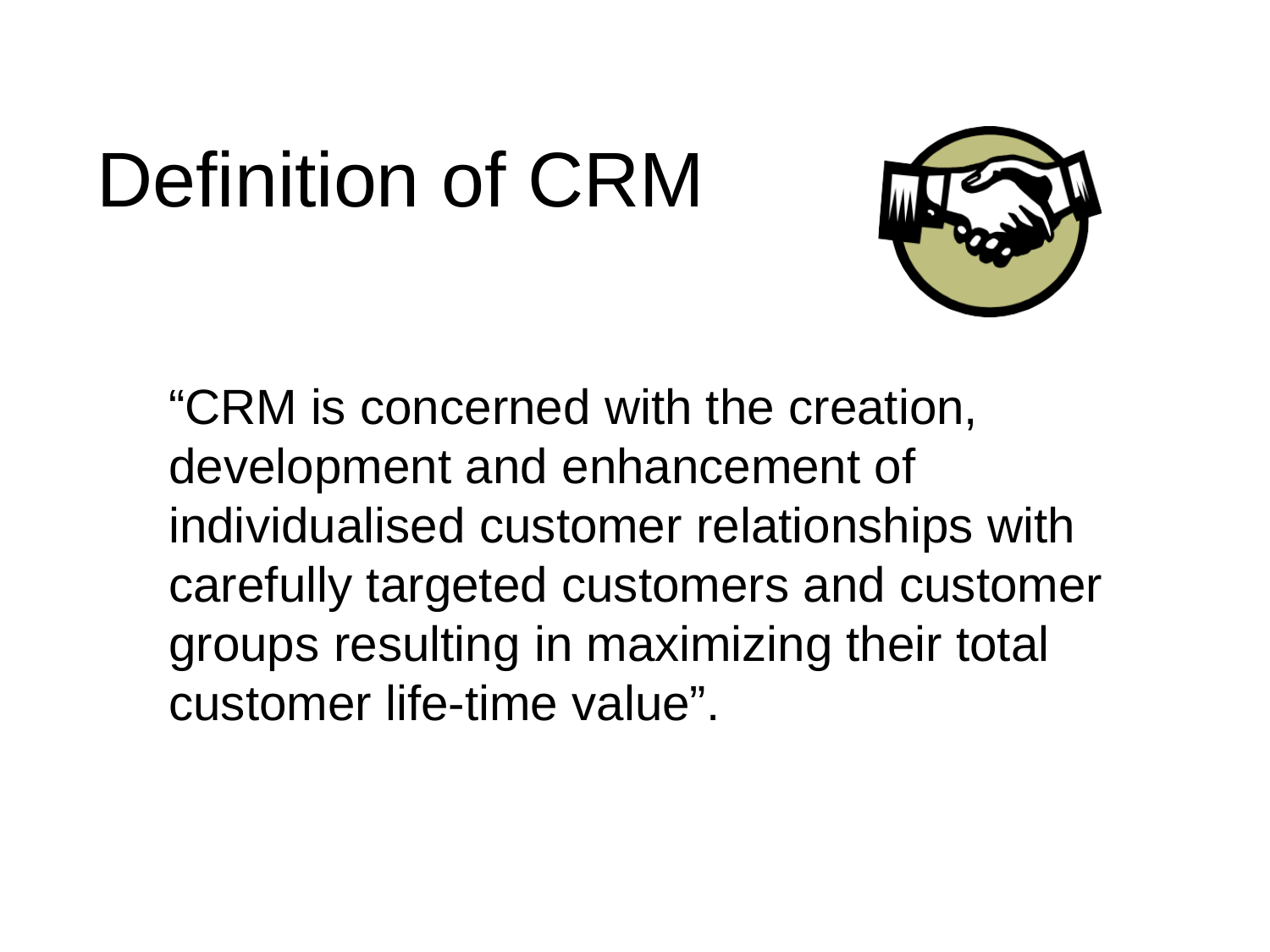

# Definition of CRM
“CRM is concerned with the creation,  development and enhancement of  individualised customer relationships with  carefully targeted customers and customer  groups resulting in maximizing their total  customer life-time value”.